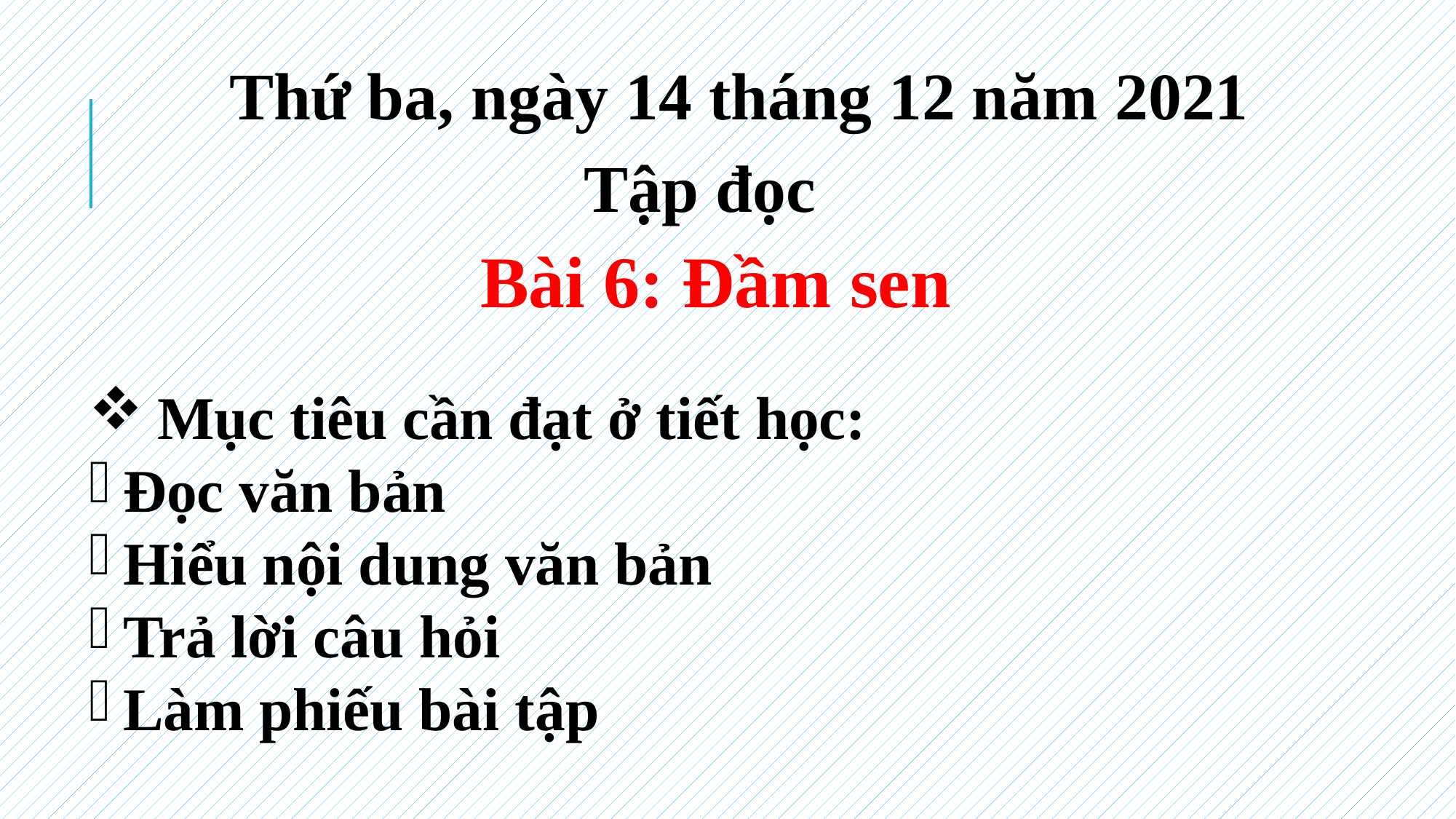

Thứ ba, ngày 14 tháng 12 năm 2021
Tập đọc
          Bài 6: Đầm sen

Mục tiêu cần đạt ở tiết học:
Đọc văn bản
Hiểu nội dung văn bản
Trả lời câu hỏi
Làm phiếu bài tập